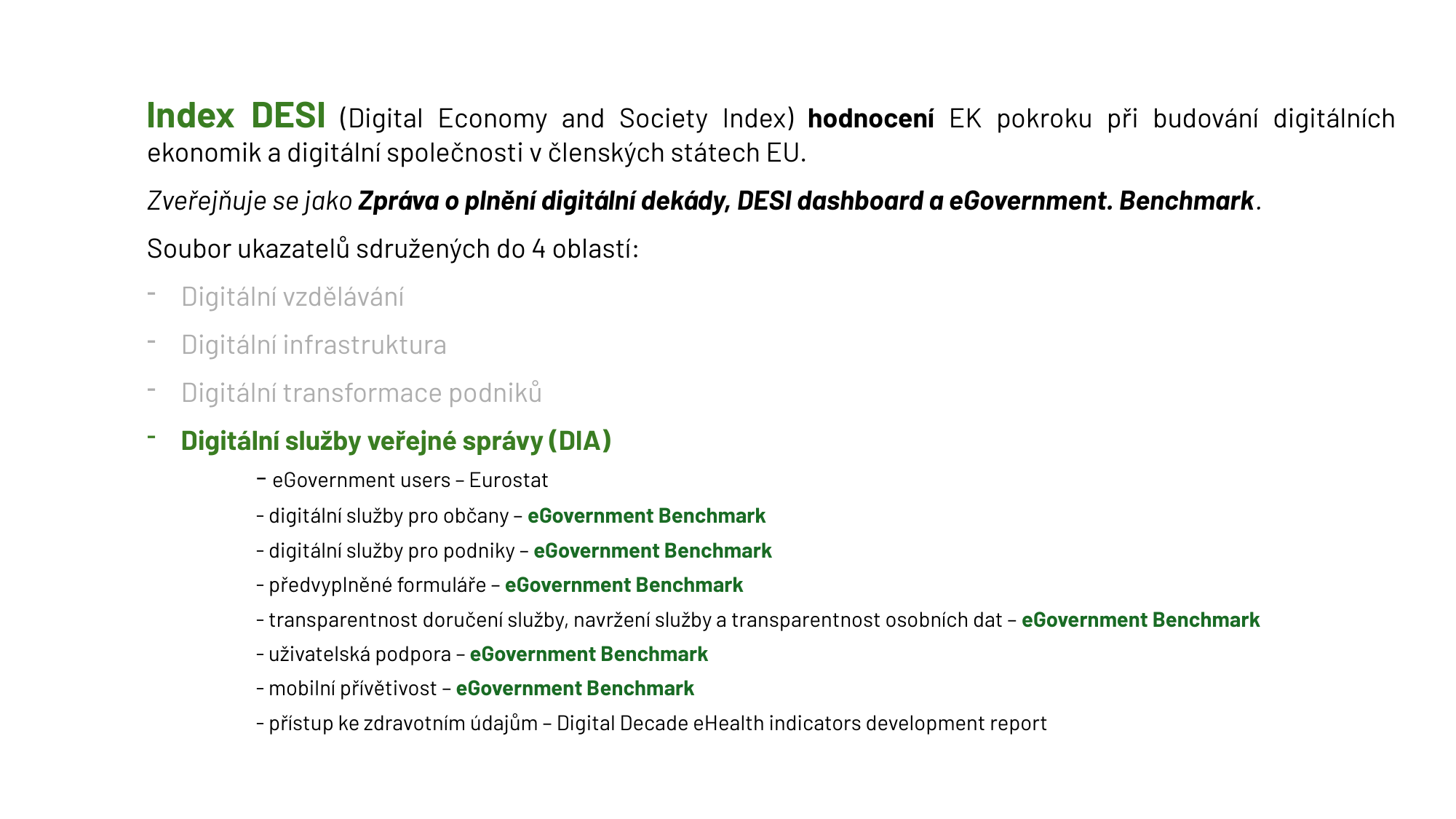

Index DESI (Digital Economy and Society Index) hodnocení EK pokroku při budování digitálních ekonomik a digitální společnosti v členských státech EU.
Zveřejňuje se jako Zpráva o plnění digitální dekády, DESI dashboard a eGovernment. Benchmark.
Soubor ukazatelů sdružených do 4 oblastí:
Digitální vzdělávání
Digitální infrastruktura
Digitální transformace podniků
Digitální služby veřejné správy (DIA)
	- eGovernment users – Eurostat
	- digitální služby pro občany – eGovernment Benchmark
	- digitální služby pro podniky – eGovernment Benchmark
	- předvyplněné formuláře – eGovernment Benchmark
	- transparentnost doručení služby, navržení služby a transparentnost osobních dat – eGovernment Benchmark
	- uživatelská podpora – eGovernment Benchmark
	- mobilní přívětivost – eGovernment Benchmark
	- přístup ke zdravotním údajům – Digital Decade eHealth indicators development report